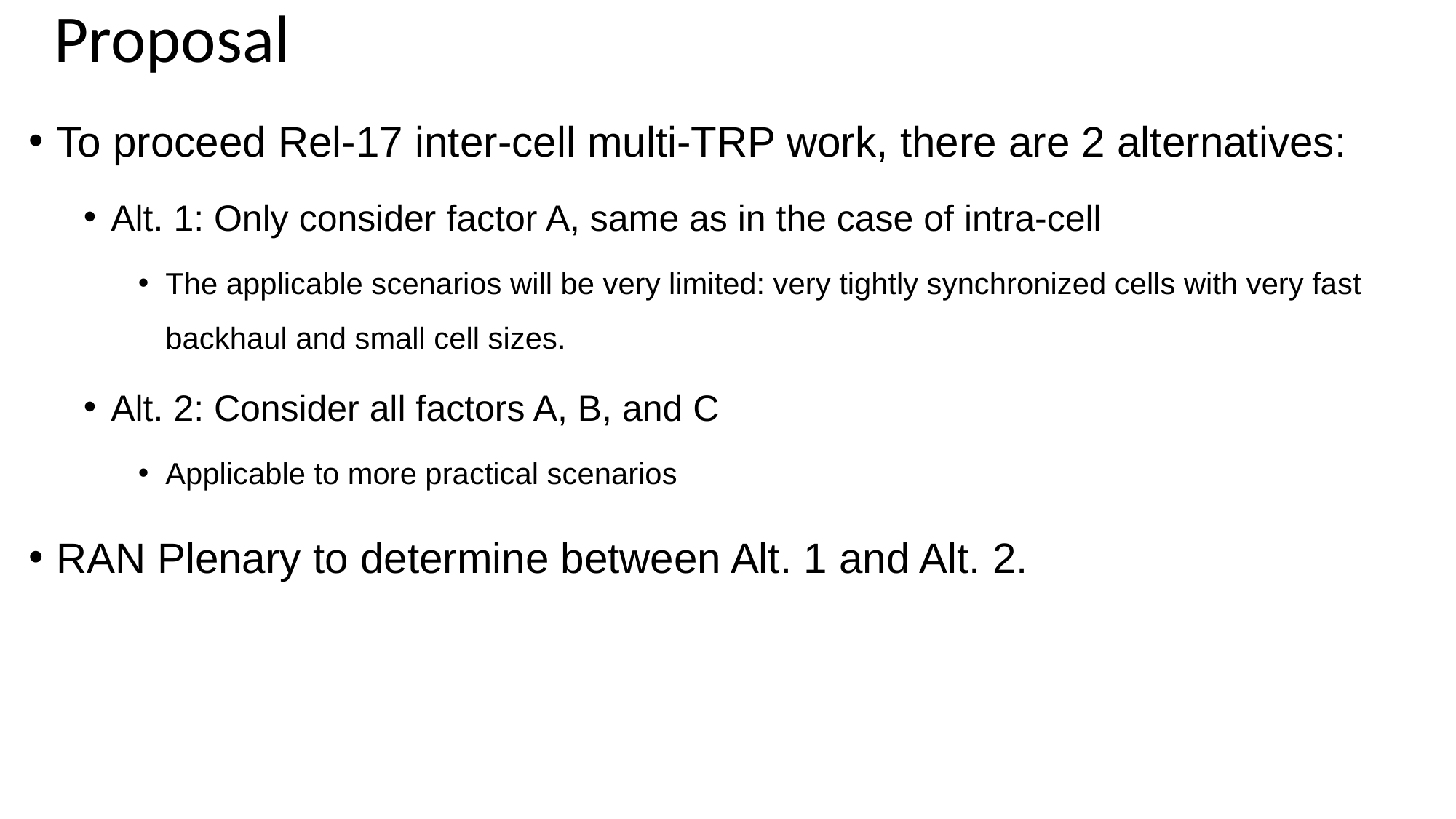

# Proposal
To proceed Rel-17 inter-cell multi-TRP work, there are 2 alternatives:
Alt. 1: Only consider factor A, same as in the case of intra-cell
The applicable scenarios will be very limited: very tightly synchronized cells with very fast backhaul and small cell sizes.
Alt. 2: Consider all factors A, B, and C
Applicable to more practical scenarios
RAN Plenary to determine between Alt. 1 and Alt. 2.